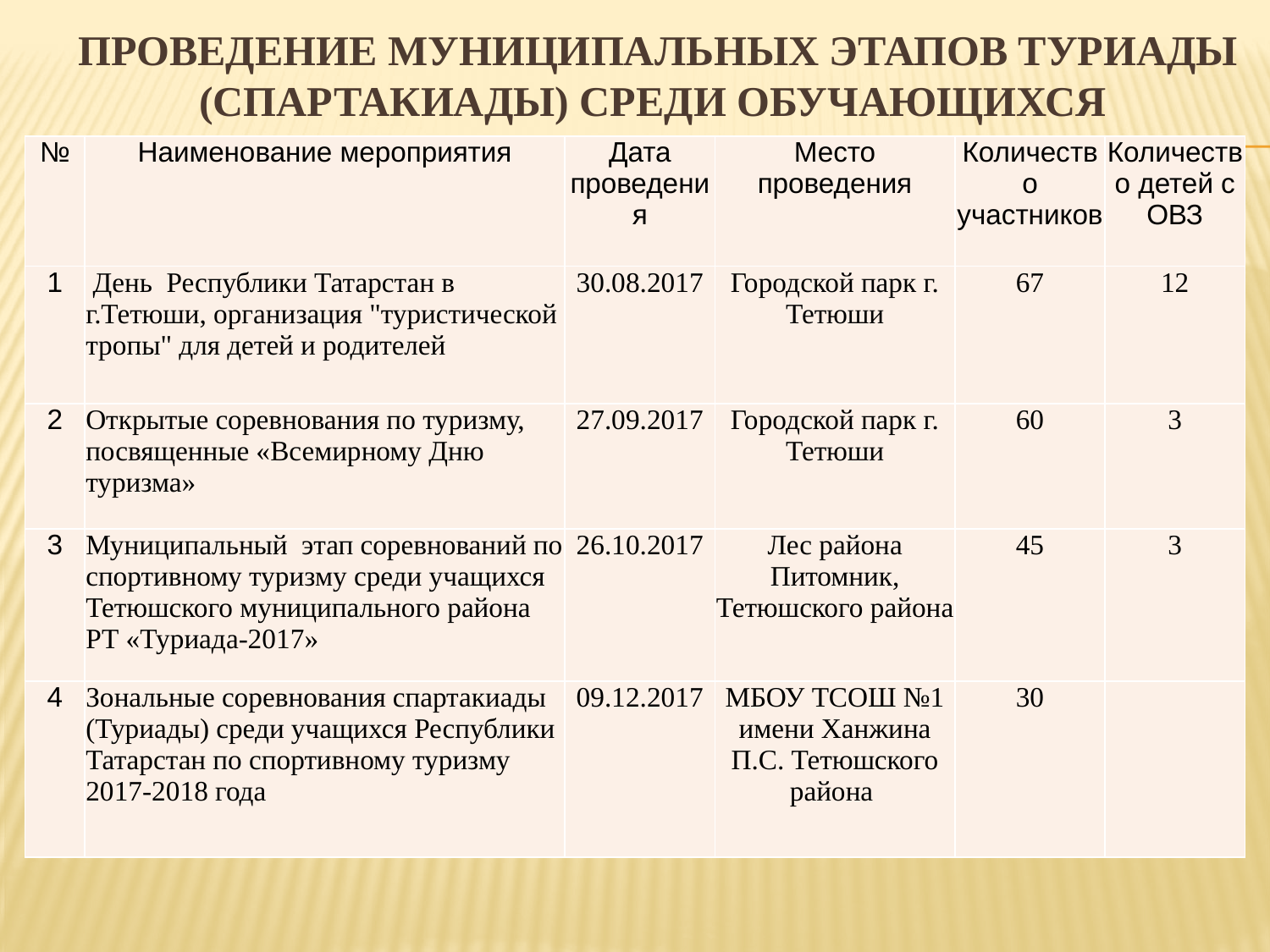

# Проведение муниципальных этапов Туриады (Спартакиады) среди обучающихся
| № | Наименование мероприятия | Дата проведения | Место проведения | Количество участников | Количество детей с ОВЗ |
| --- | --- | --- | --- | --- | --- |
| 1 | День Республики Татарстан в г.Тетюши, организация "туристической тропы" для детей и родителей | 30.08.2017 | Городской парк г. Тетюши | 67 | 12 |
| 2 | Открытые соревнования по туризму, посвященные «Всемирному Дню туризма» | 27.09.2017 | Городской парк г. Тетюши | 60 | 3 |
| 3 | Муниципальный этап соревнований по спортивному туризму среди учащихся Тетюшского муниципального района РТ «Туриада-2017» | 26.10.2017 | Лес района Питомник, Тетюшского района | 45 | 3 |
| 4 | Зональные соревнования спартакиады (Туриады) среди учащихся Республики Татарстан по спортивному туризму 2017-2018 года | 09.12.2017 | МБОУ ТСОШ №1 имени Ханжина П.С. Тетюшского района | 30 |  |